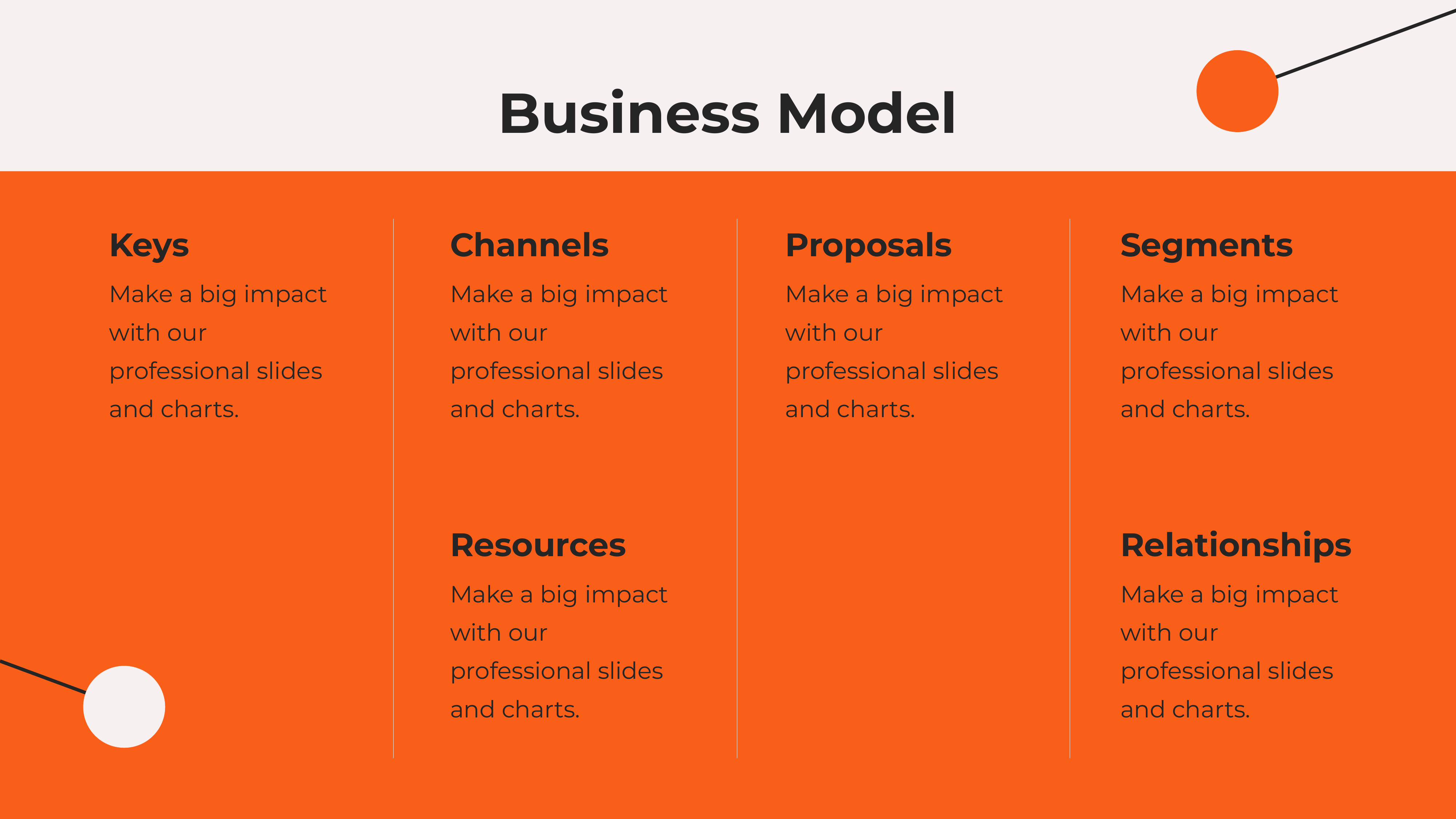

Business Model

Keys
Channels
Proposals
Segments
Make a big impact with our professional slides and charts.
Make a big impact with our professional slides and charts.
Make a big impact with our professional slides and charts.
Make a big impact with our professional slides and charts.
Resources
Relationships
Make a big impact with our professional slides and charts.
Make a big impact with our professional slides and charts.